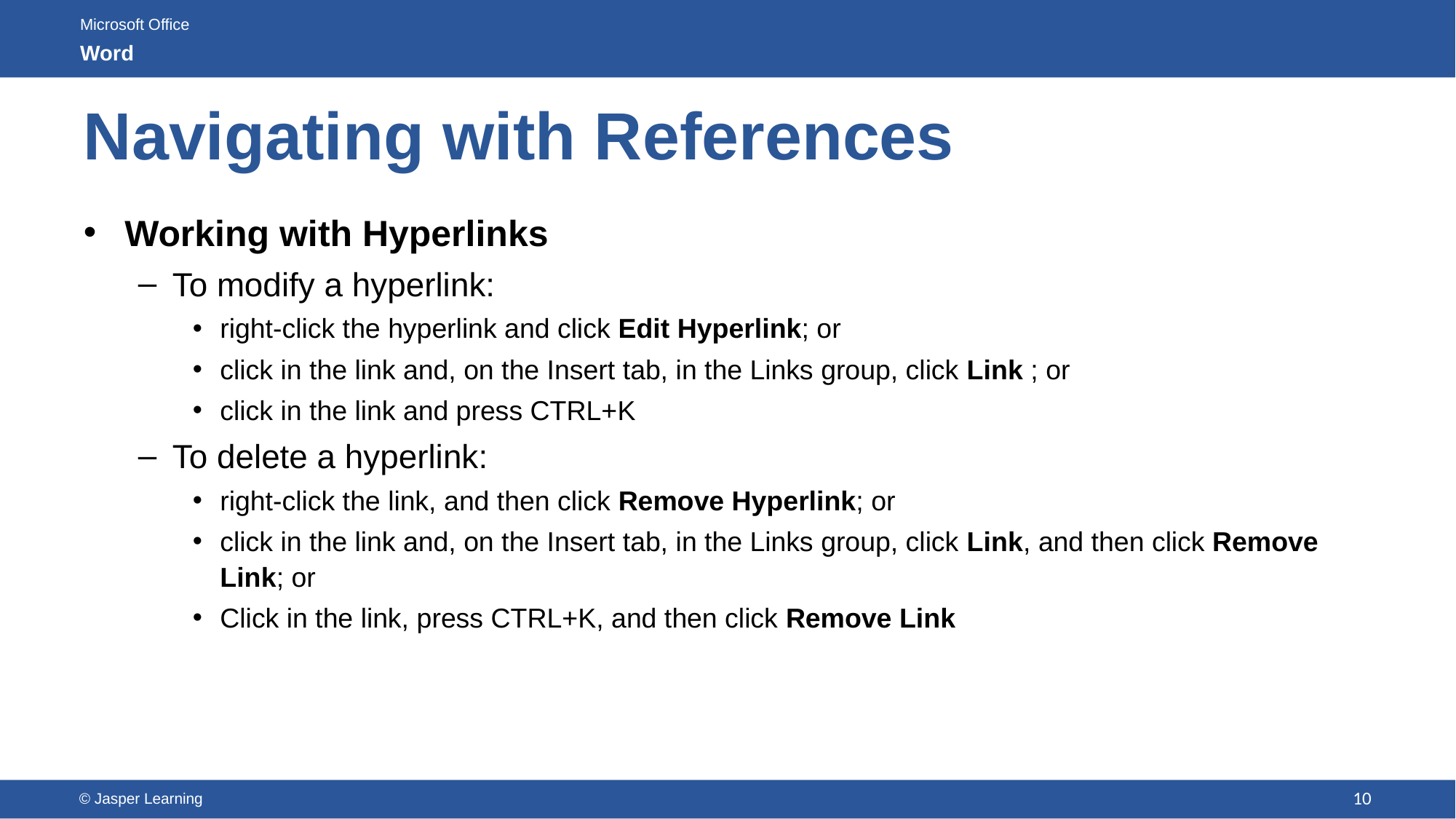

# Navigating with References
Working with Hyperlinks
To modify a hyperlink:
right-click the hyperlink and click Edit Hyperlink; or
click in the link and, on the Insert tab, in the Links group, click Link ; or
click in the link and press CTRL+K
To delete a hyperlink:
right-click the link, and then click Remove Hyperlink; or
click in the link and, on the Insert tab, in the Links group, click Link, and then click Remove Link; or
Click in the link, press CTRL+K, and then click Remove Link
10
© Jasper Learning